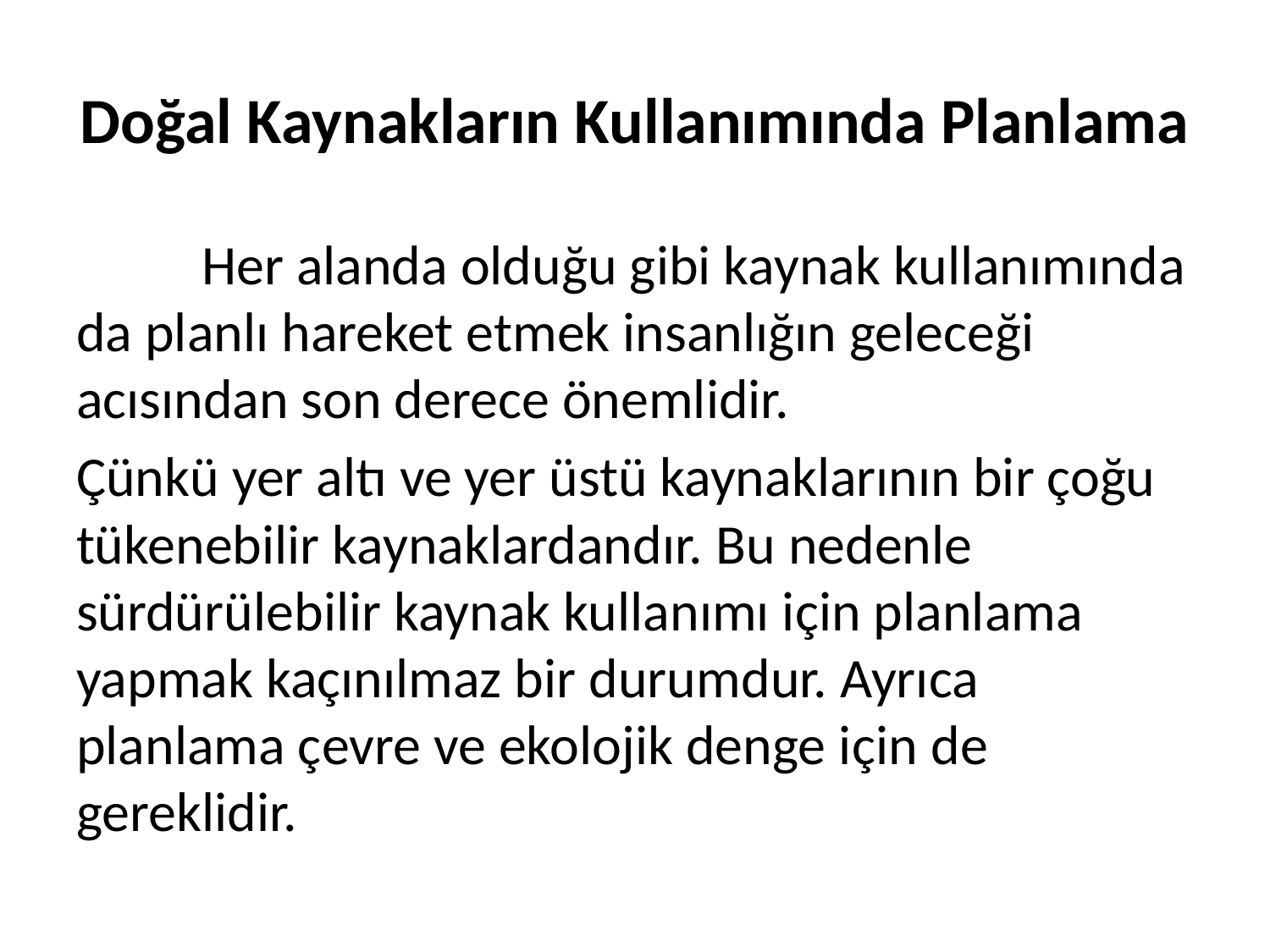

# Doğal Kaynakların Kullanımında Planlama
	Her alanda olduğu gibi kaynak kullanımında da planlı hareket etmek insanlığın geleceği acısından son derece önemlidir.
Çünkü yer altı ve yer üstü kaynaklarının bir çoğu tükenebilir kaynaklardandır. Bu nedenle sürdürülebilir kaynak kullanımı için planlama yapmak kaçınılmaz bir durumdur. Ayrıca planlama çevre ve ekolojik denge için de gereklidir.